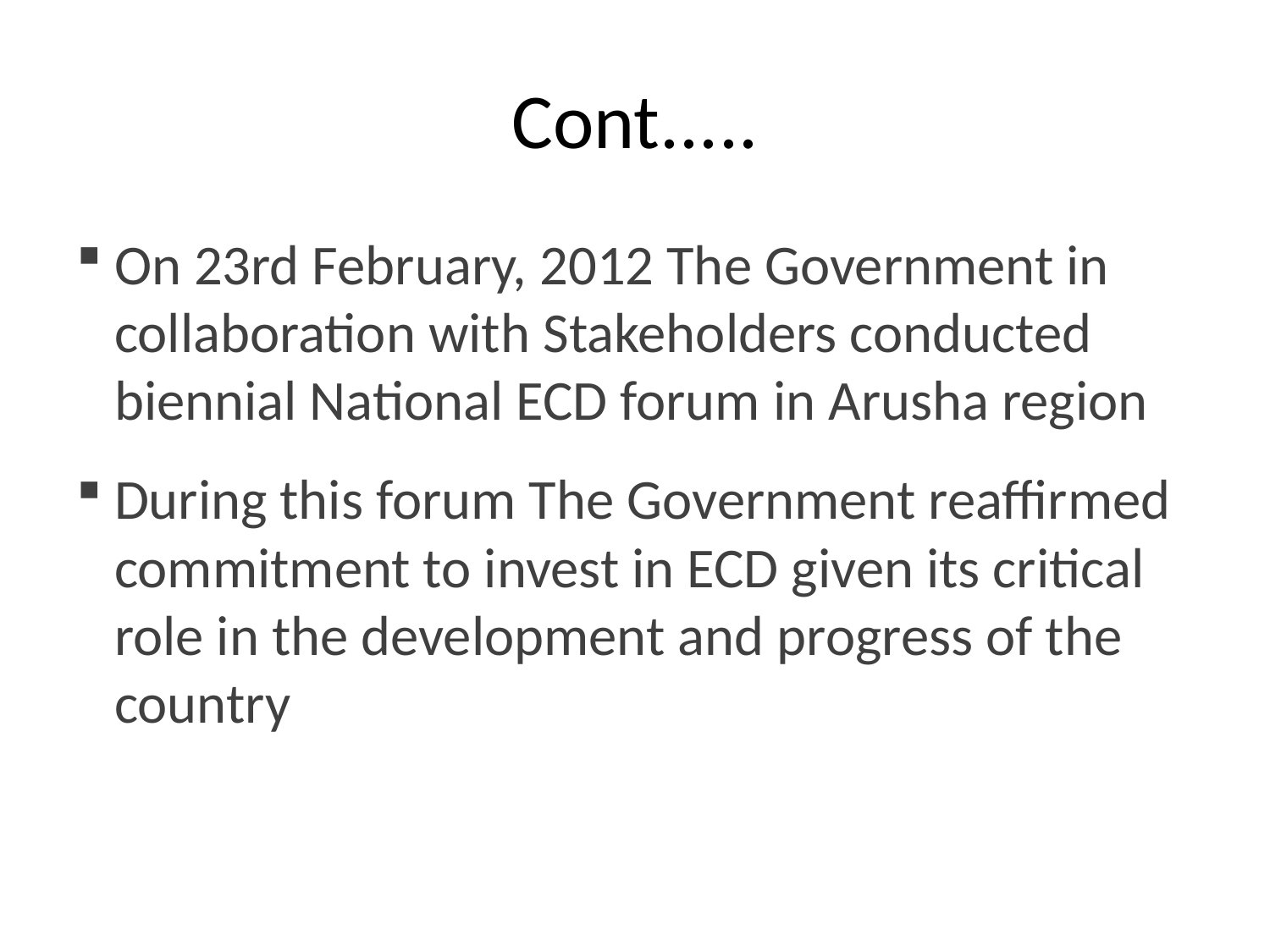

# Cont.....
On 23rd February, 2012 The Government in collaboration with Stakeholders conducted biennial National ECD forum in Arusha region
During this forum The Government reaffirmed commitment to invest in ECD given its critical role in the development and progress of the country